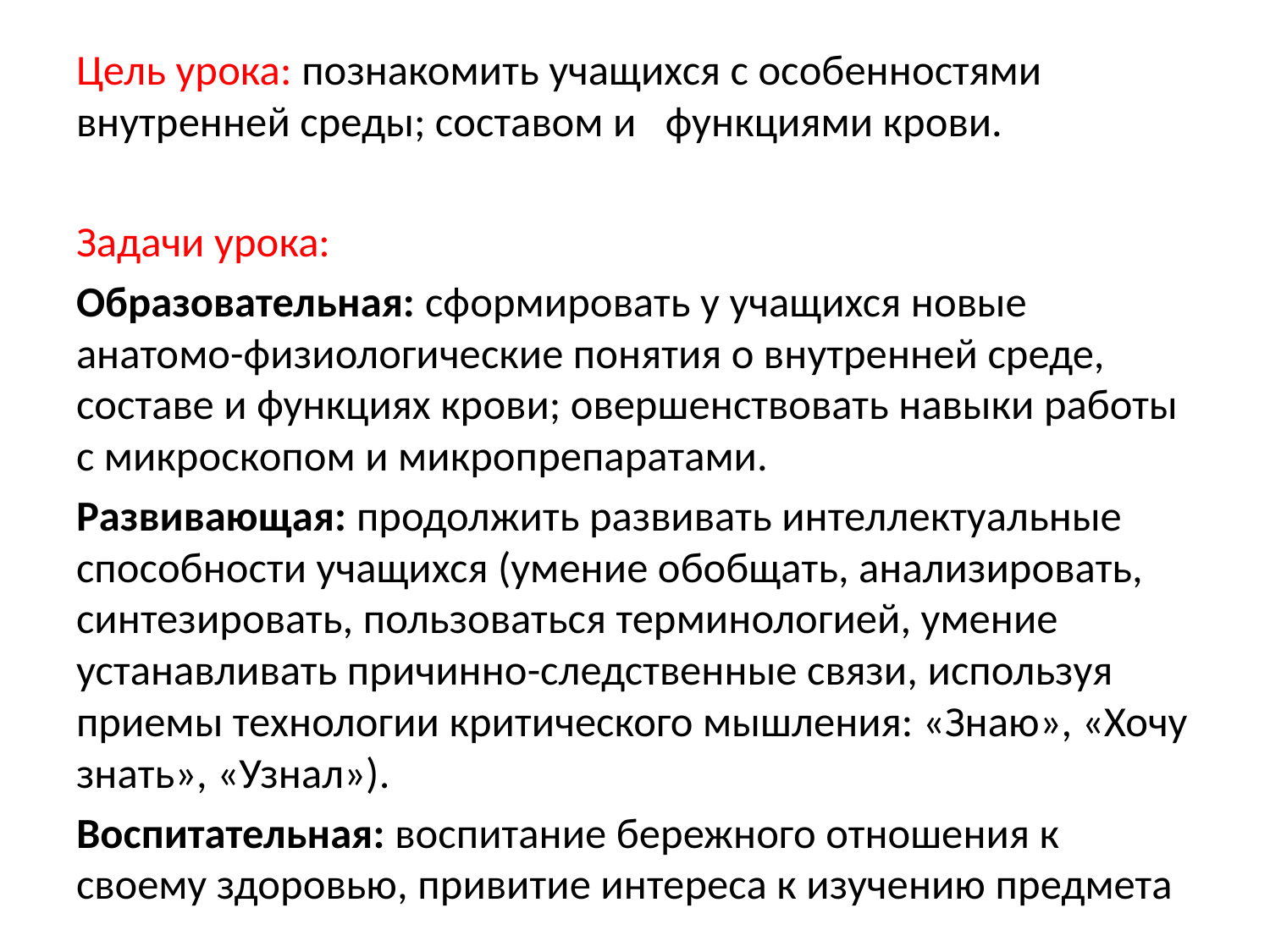

Цель урока: познакомить учащихся с особенностями внутренней среды; составом и   функциями крови.

Задачи урока:
Образовательная: сформировать у учащихся новые анатомо-физиологические понятия о внутренней среде, составе и функциях крови; овершенствовать навыки работы с микроскопом и микропрепаратами.
Развивающая: продолжить развивать интеллектуальные способности учащихся (умение обобщать, анализировать, синтезировать, пользоваться терминологией, умение устанавливать причинно-следственные связи, используя приемы технологии критического мышления: «Знаю», «Хочу знать», «Узнал»).
Воспитательная: воспитание бережного отношения к своему здоровью, привитие интереса к изучению предмета